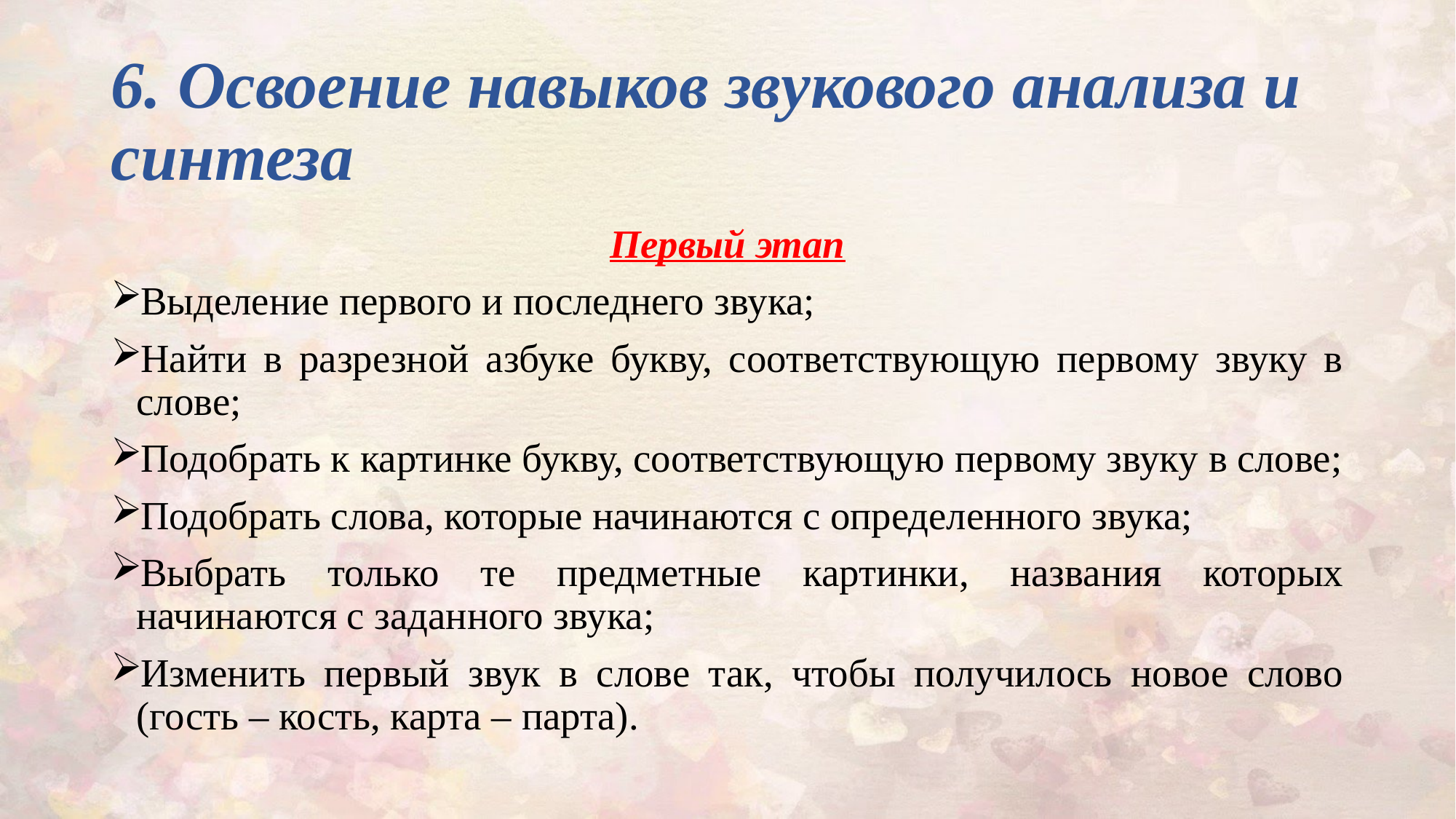

# 6. Освоение навыков звукового анализа и синтеза
Первый этап
Выделение первого и последнего звука;
Найти в разрезной азбуке букву, соответствующую первому звуку в слове;
Подобрать к картинке букву, соответствующую первому звуку в слове;
Подобрать слова, которые начинаются с определенного звука;
Выбрать только те предметные картинки, названия которых начинаются с заданного звука;
Изменить первый звук в слове так, чтобы получилось новое слово (гость – кость, карта – парта).